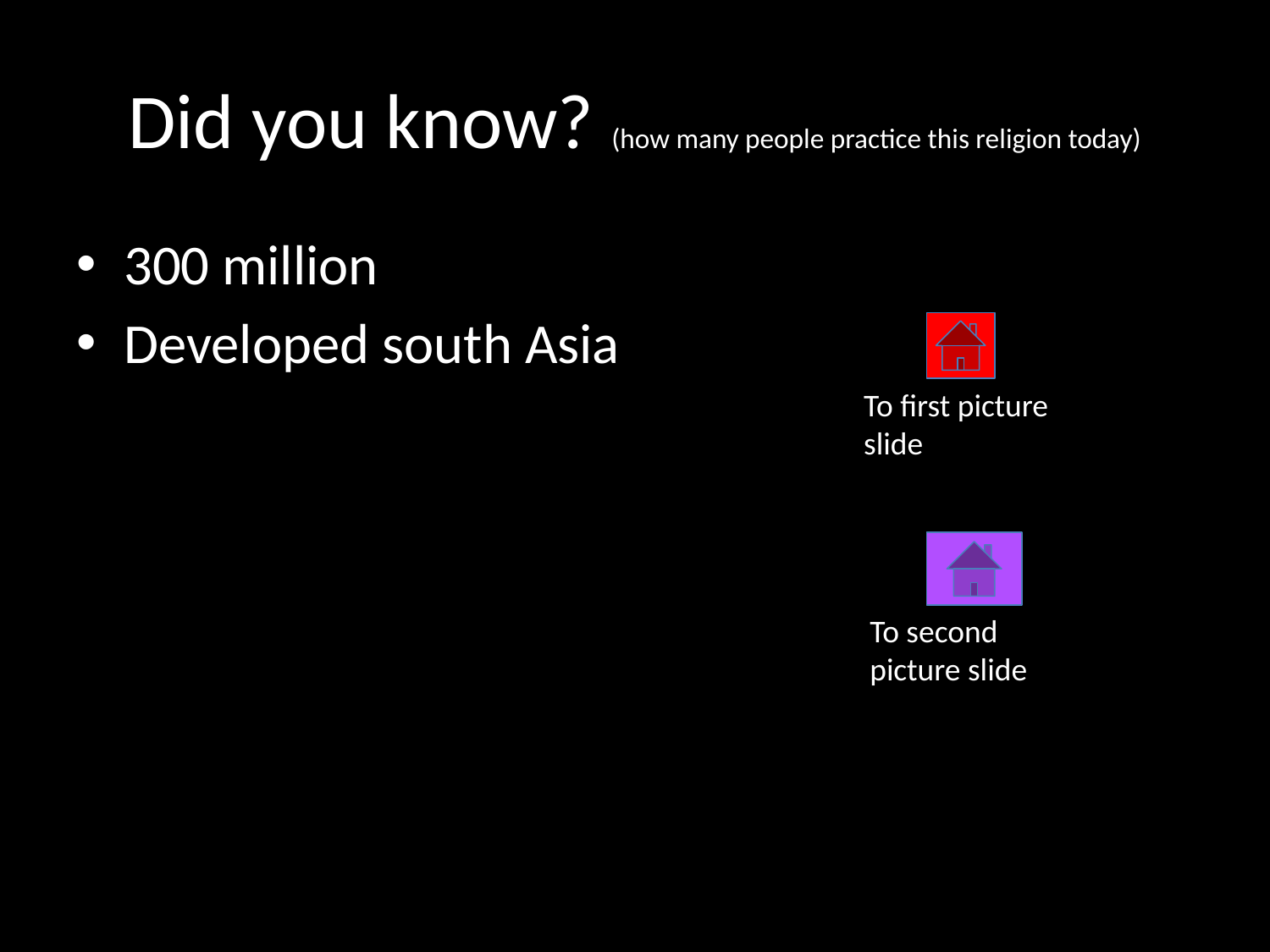

# Did you know? (how many people practice this religion today)
300 million
Developed south Asia

To first picture slide

To second picture slide